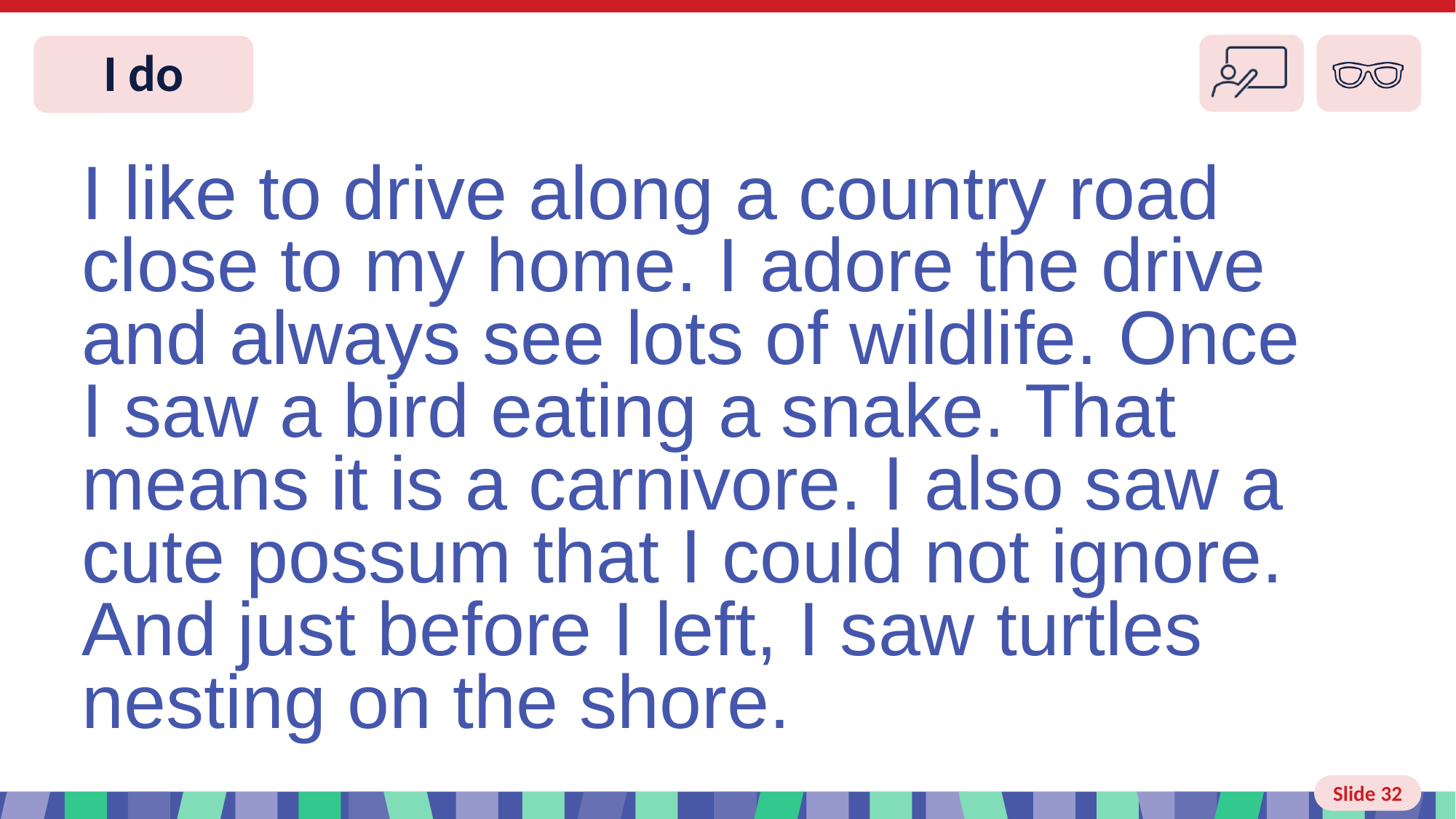

Slide 32 I do
I like to drive along a country road close to my home. I adore the drive and always see lots of wildlife. Once I saw a bird eating a snake. That means it is a carnivore. I also saw a cute possum that I could not ignore. And just before I left, I saw turtles nesting on the shore.